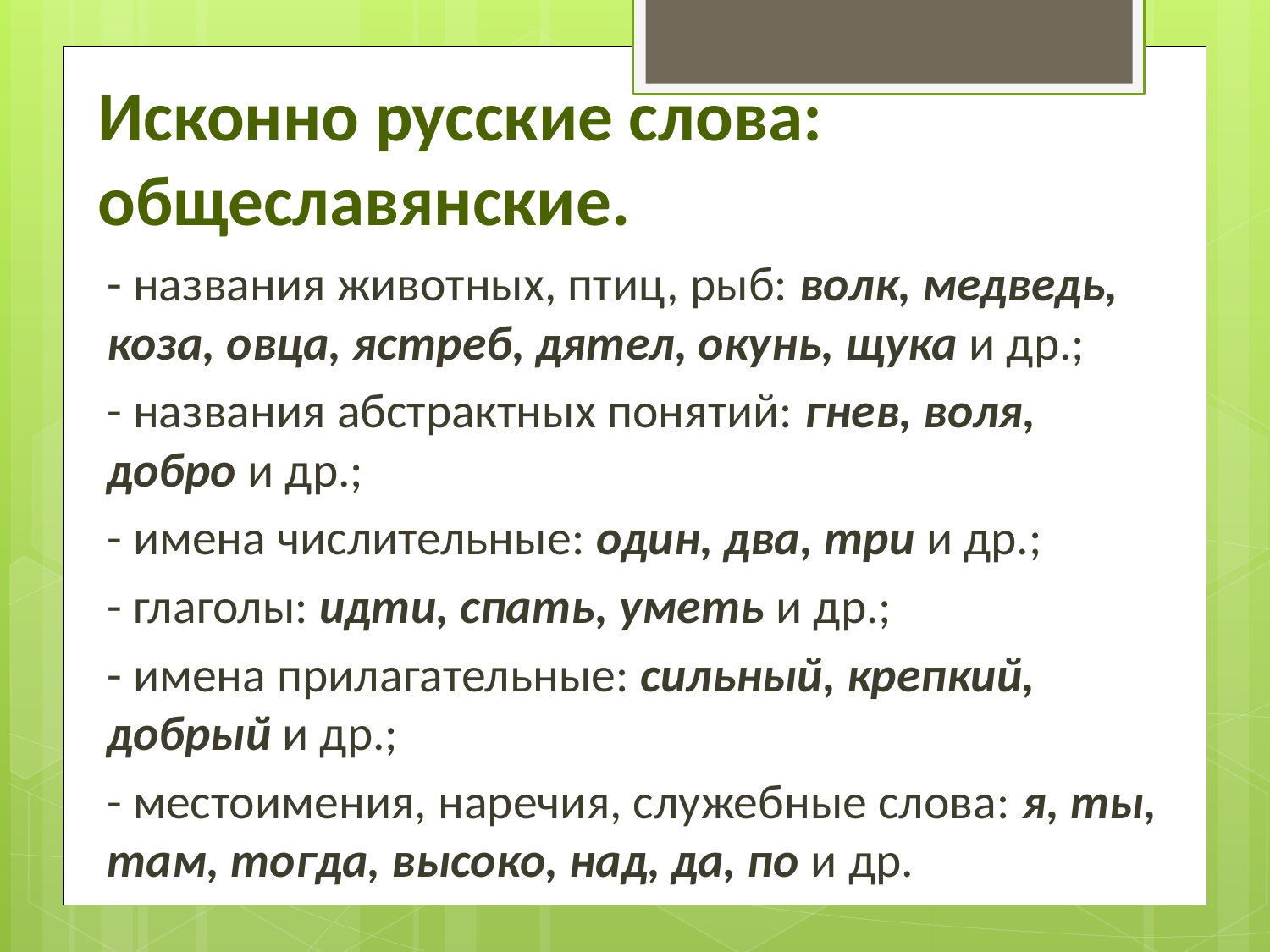

# Исконно русские слова: общеславянские.
- названия животных, птиц, рыб: волк, медведь, коза, овца, ястреб, дятел, окунь, щука и др.;
- названия абстрактных понятий: гнев, воля, добро и др.;
- имена числительные: один, два, три и др.;
- глаголы: идти, спать, уметь и др.;
- имена прилагательные: сильный, крепкий, добрый и др.;
- местоимения, наречия, служебные слова: я, ты, там, тогда, высоко, над, да, по и др.